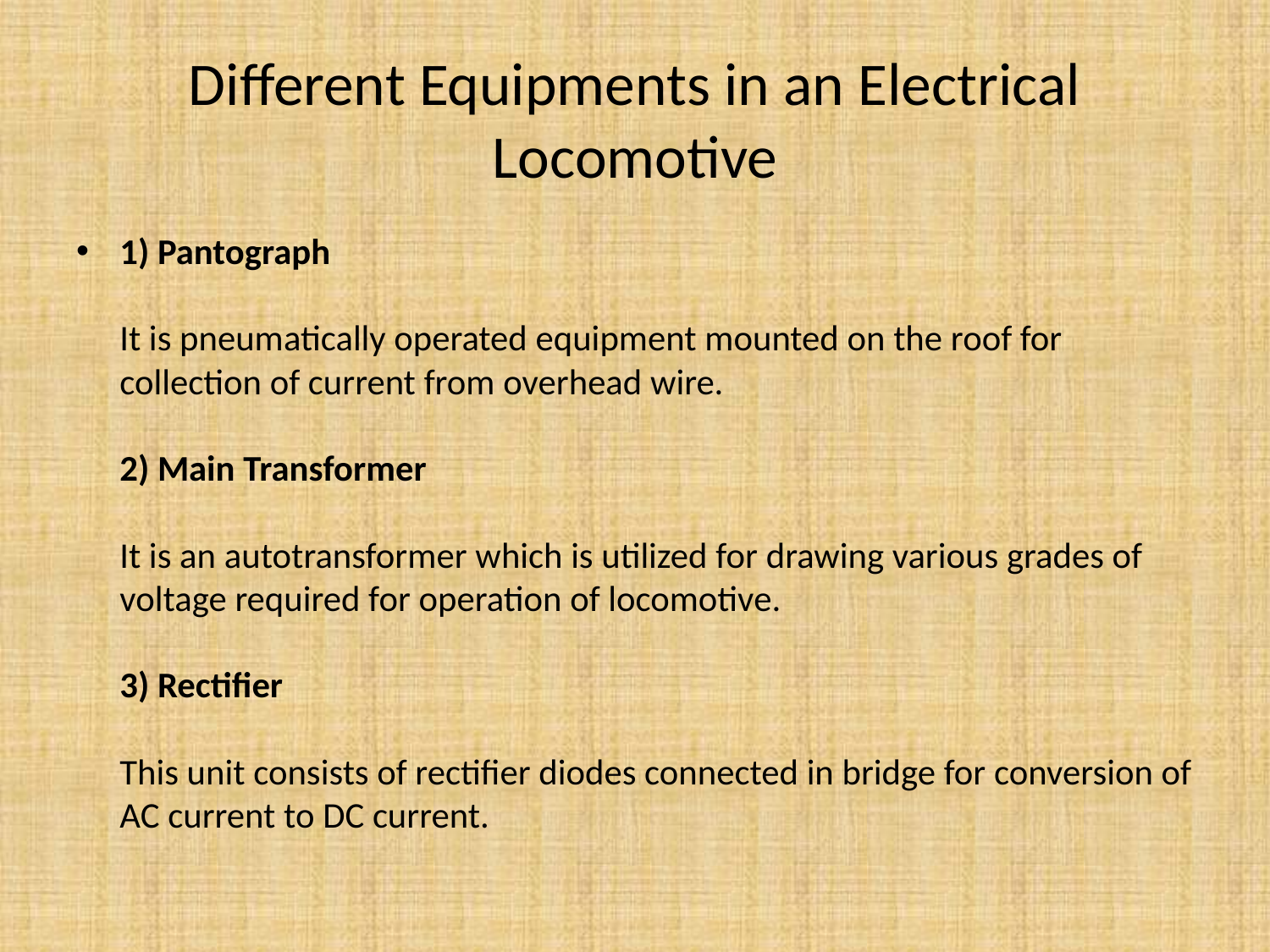

# Different Equipments in an Electrical Locomotive
1) Pantograph
It is pneumatically operated equipment mounted on the roof for collection of current from overhead wire.
2) Main Transformer
It is an autotransformer which is utilized for drawing various grades of voltage required for operation of locomotive.
3) Rectifier
This unit consists of rectifier diodes connected in bridge for conversion of AC current to DC current.